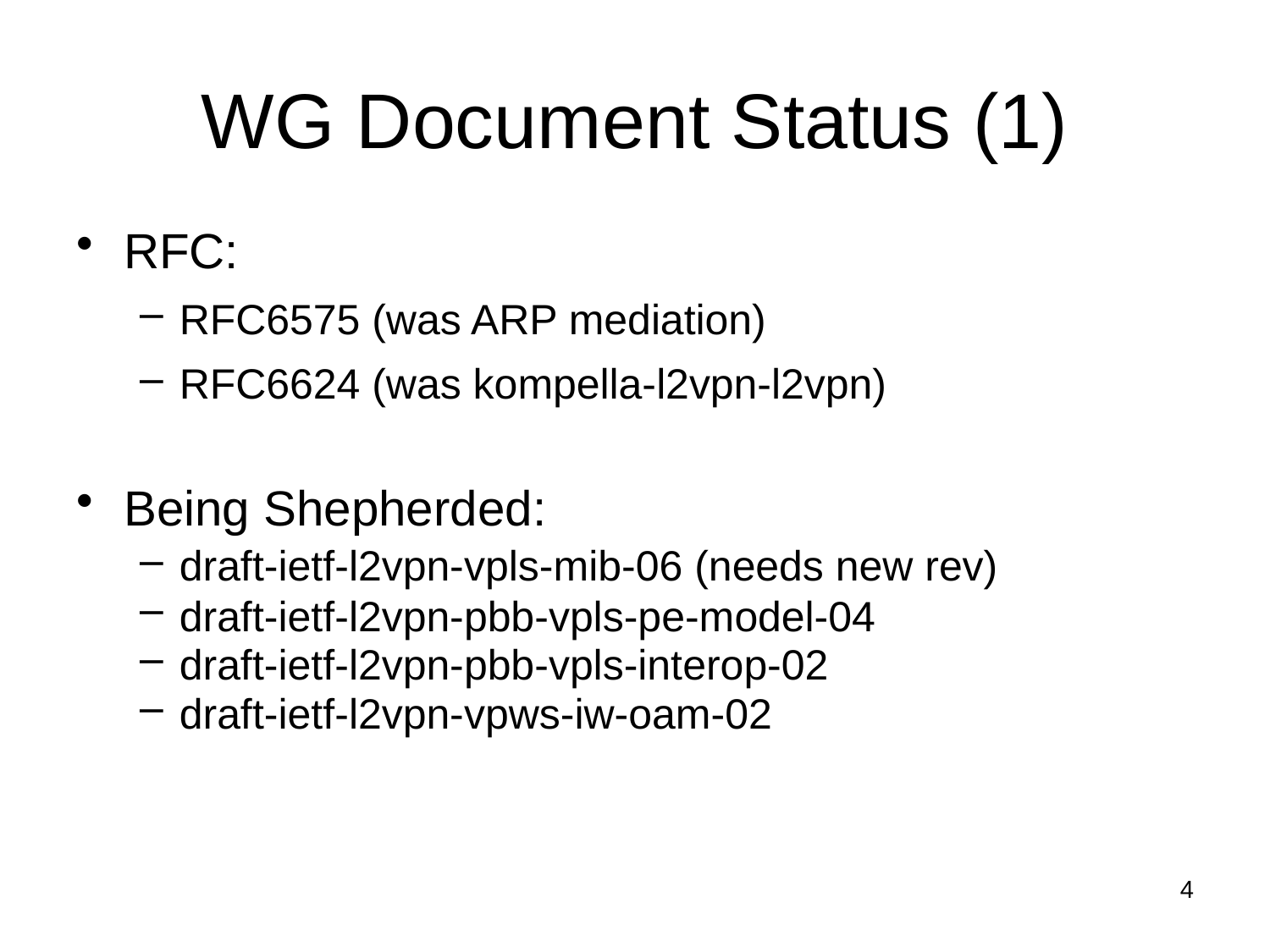

# WG Document Status (1)

RFC:
RFC6575 (was ARP mediation)
RFC6624 (was kompella-l2vpn-l2vpn)

Being Shepherded:
draft-ietf-l2vpn-vpls-mib-06 (needs new rev)
draft-ietf-l2vpn-pbb-vpls-pe-model-04
draft-ietf-l2vpn-pbb-vpls-interop-02
draft-ietf-l2vpn-vpws-iw-oam-02

4